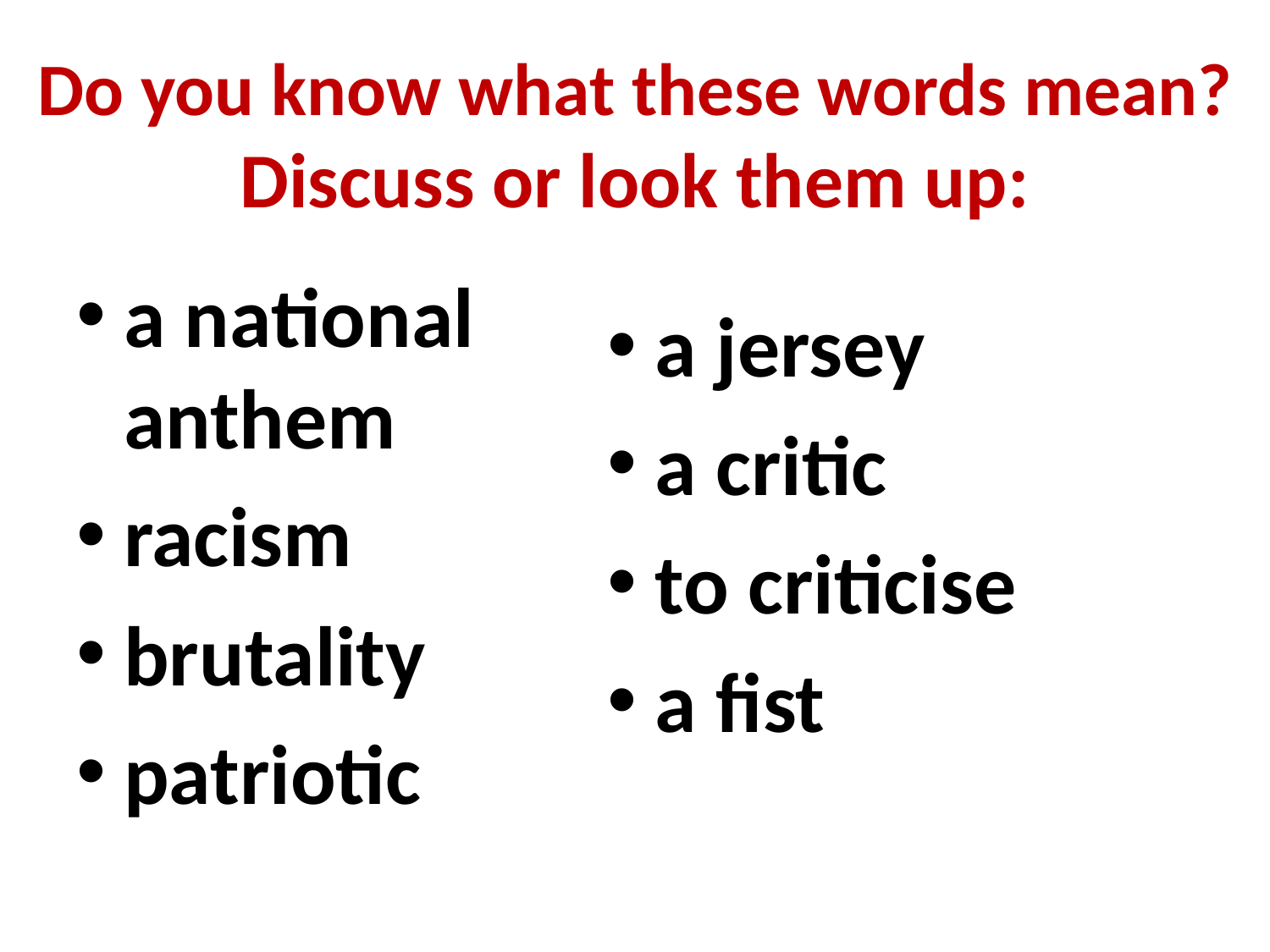

# Do you know what these words mean? Discuss or look them up:
a national anthem
racism
brutality
patriotic

a jersey
a critic
to criticise
a fist